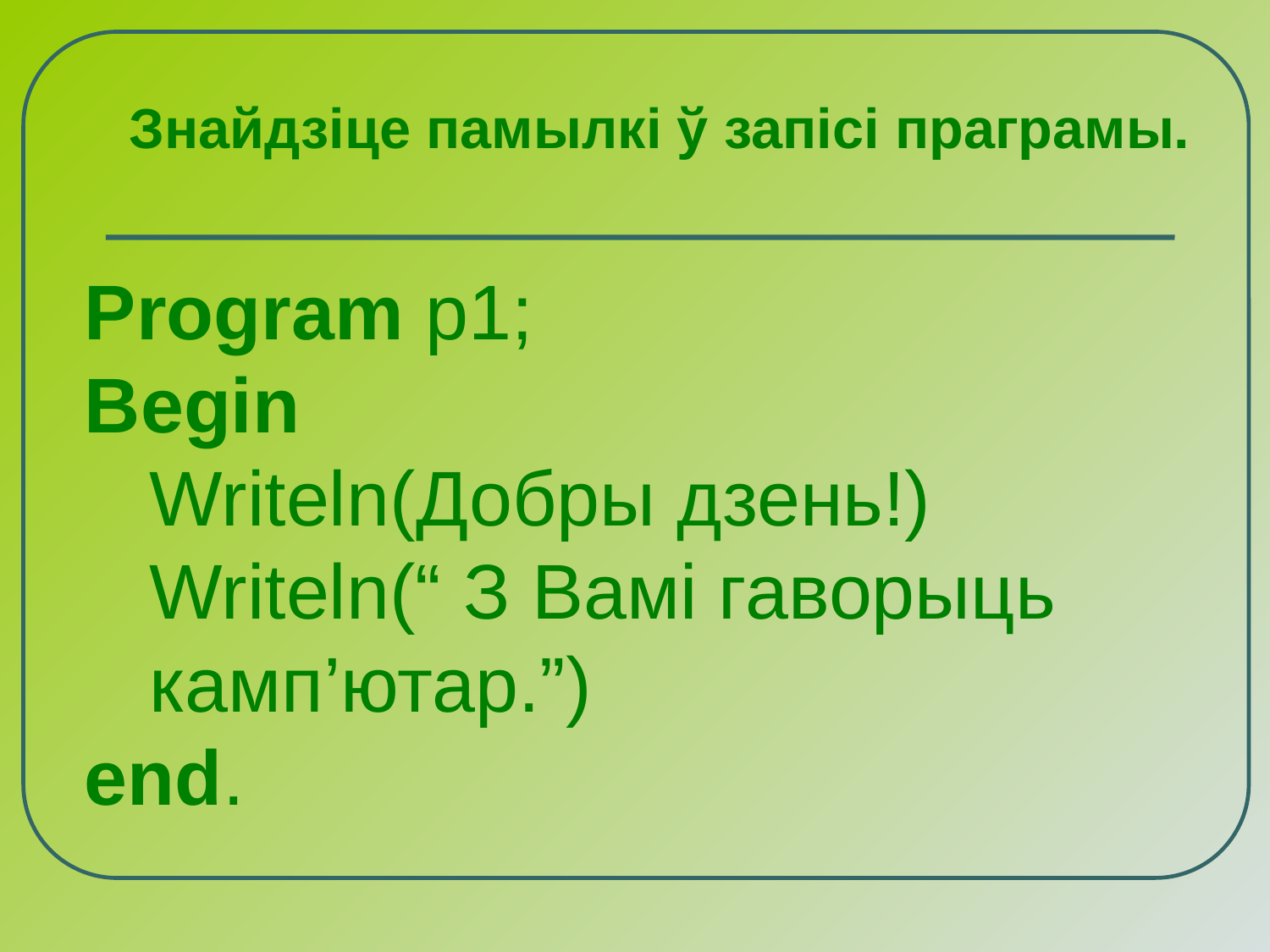

Знайдзіце памылкі ў запісі праграмы.
Program p1;
Begin
   Writeln(Добры дзень!)
   Writeln(“ З Вамі гаворыць
   камп’ютар.”)
end.